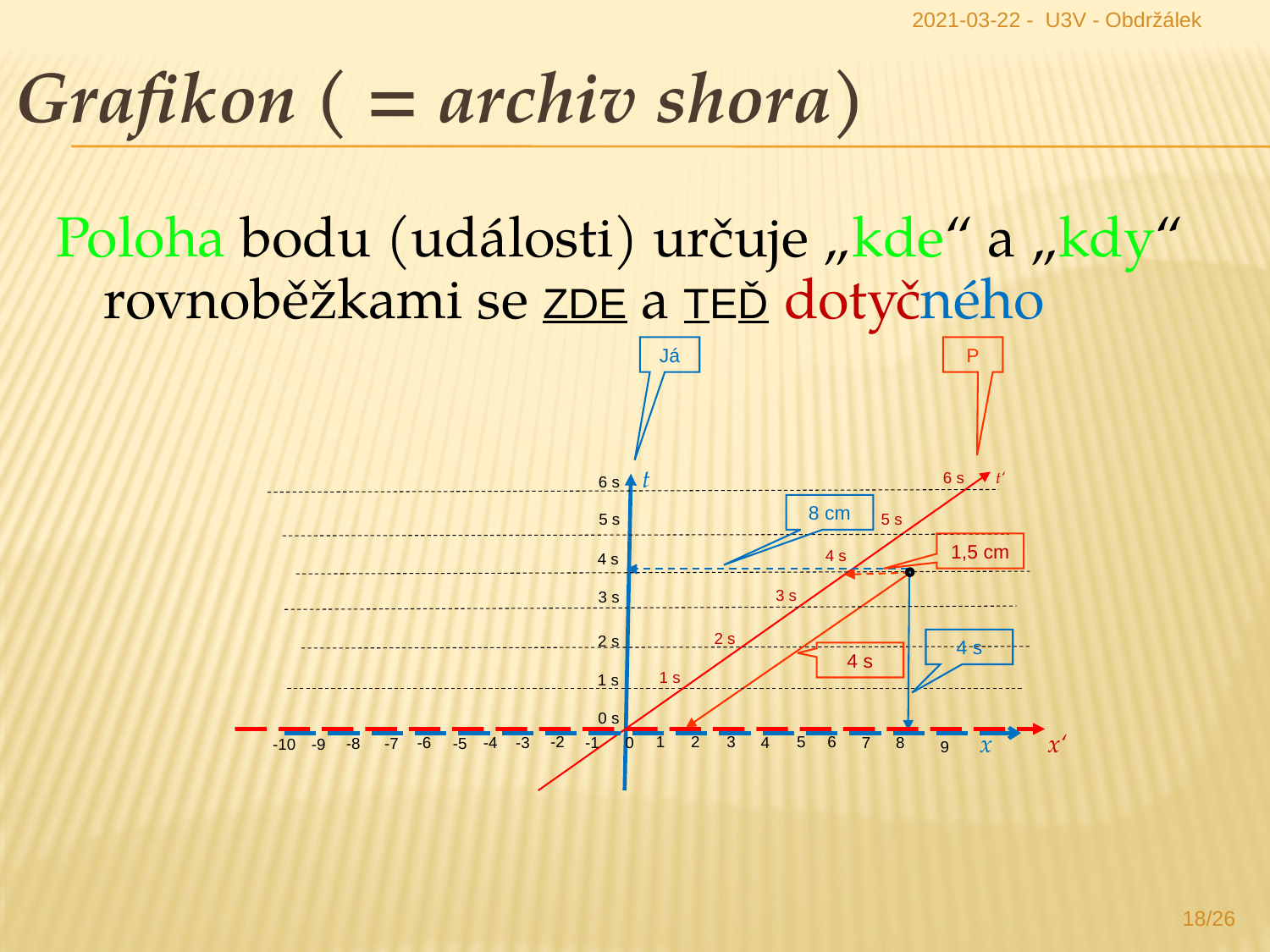

2021-03-22 -  U3V - Obdržálek

Soumístnost značíme plnou barevnou čarou, současnost čárkovaně; protože však je stejná pro všechny zúčastněné, značíme ji černě (jen okamžik 0 jsme vyznačili čarami všech barev). Je vidět, že přítele jsme potkali v místě 0 v čase 0, rychl
Grafikon ( = archiv shora)
Poloha bodu (události) určuje „kde“ a „kdy“ rovnoběžkami se zde a teď dotyčného
Já
P
6 s     t
6 s       t‘
8 cm
5 s
5 s
1,5 cm
4 s
4 s

3 s
3 s
2 s
2 s
4 s
4 s
1 s
1 s
0 s
9     x         x‘
-2
1
2
3
5
6
-6
-4
-3
-1
0
4
7
8
-8
-7
-5
-10
-9
18/26